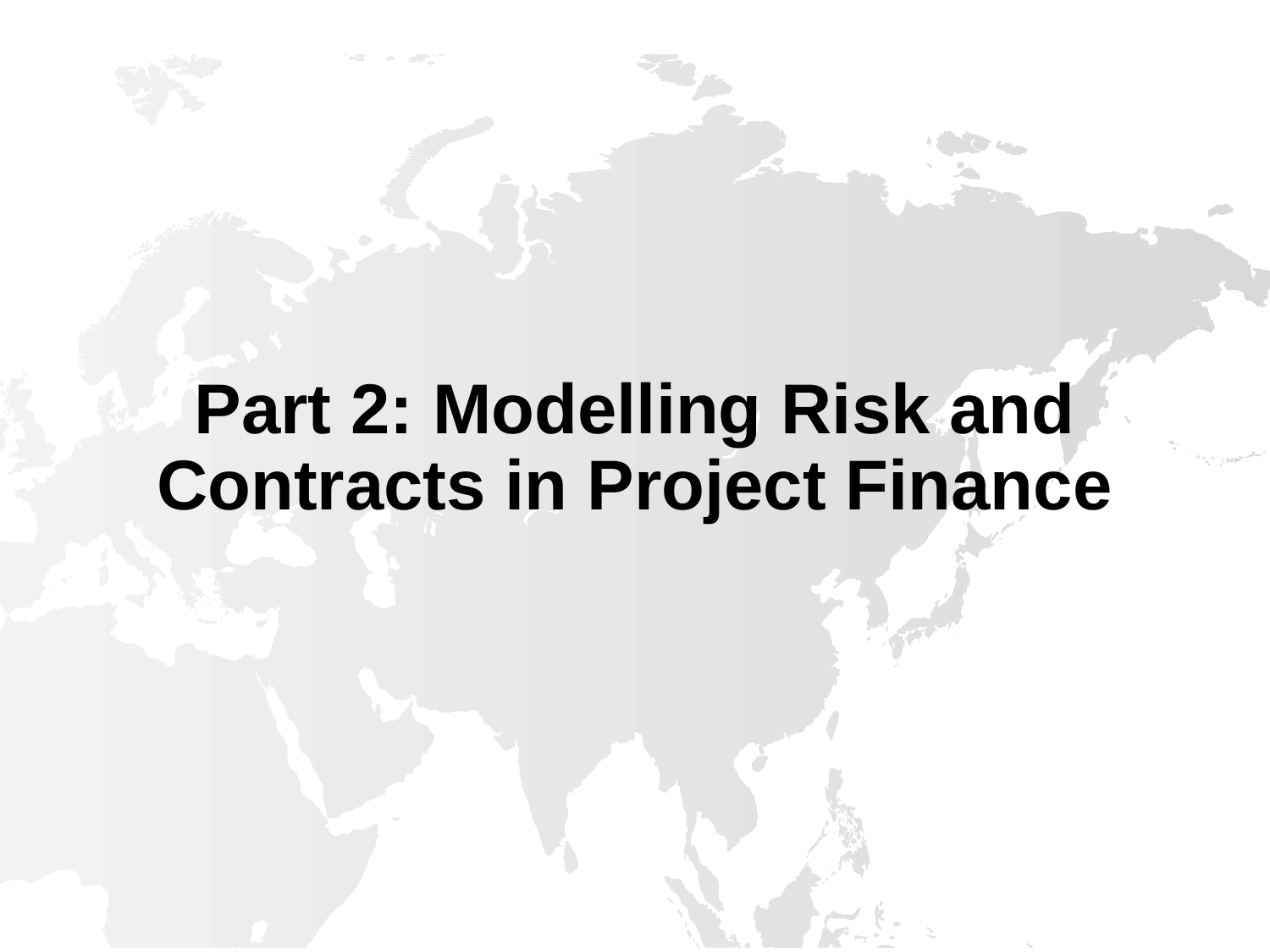

# Part 2: Modelling Risk and Contracts in Project Finance